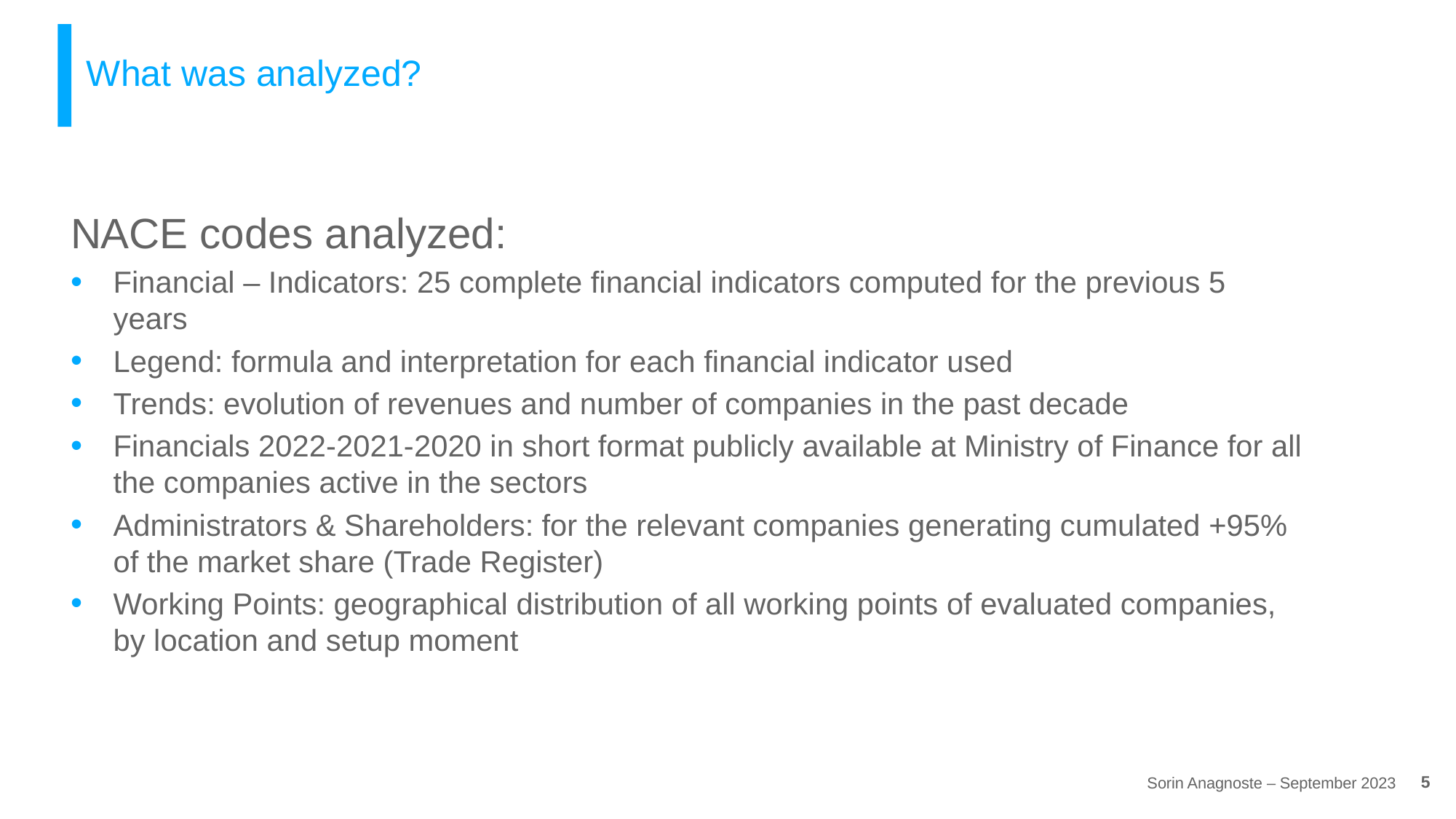

# What was analyzed?
NACE codes analyzed:
Financial – Indicators: 25 complete financial indicators computed for the previous 5 years
Legend: formula and interpretation for each financial indicator used
Trends: evolution of revenues and number of companies in the past decade
Financials 2022-2021-2020 in short format publicly available at Ministry of Finance for all the companies active in the sectors
Administrators & Shareholders: for the relevant companies generating cumulated +95% of the market share (Trade Register)
Working Points: geographical distribution of all working points of evaluated companies, by location and setup moment

31